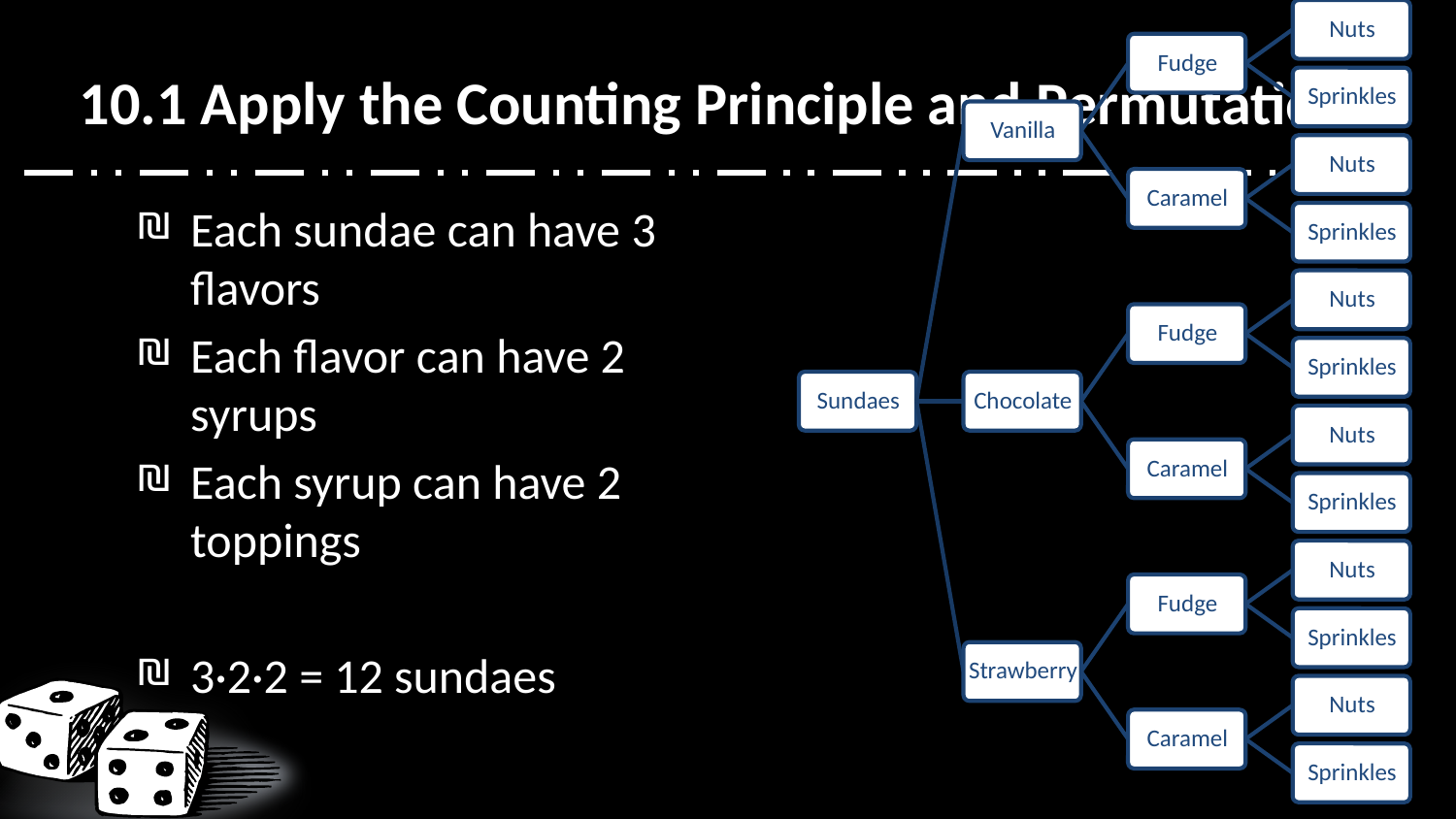

Sundaes

Vanilla

Fudge

Nuts

Sprinkles

Caramel

Nuts

Sprinkles

Chocolate

Fudge

Nuts

Sprinkles

Caramel

Nuts

Sprinkles

Strawberry

Fudge

Nuts

Sprinkles

Caramel

Nuts

Sprinkles
# 10.1 Apply the Counting Principle and Permutations
Each sundae can have 3 flavors
Each flavor can have 2 syrups
Each syrup can have 2 toppings

3·2·2 = 12 sundaes